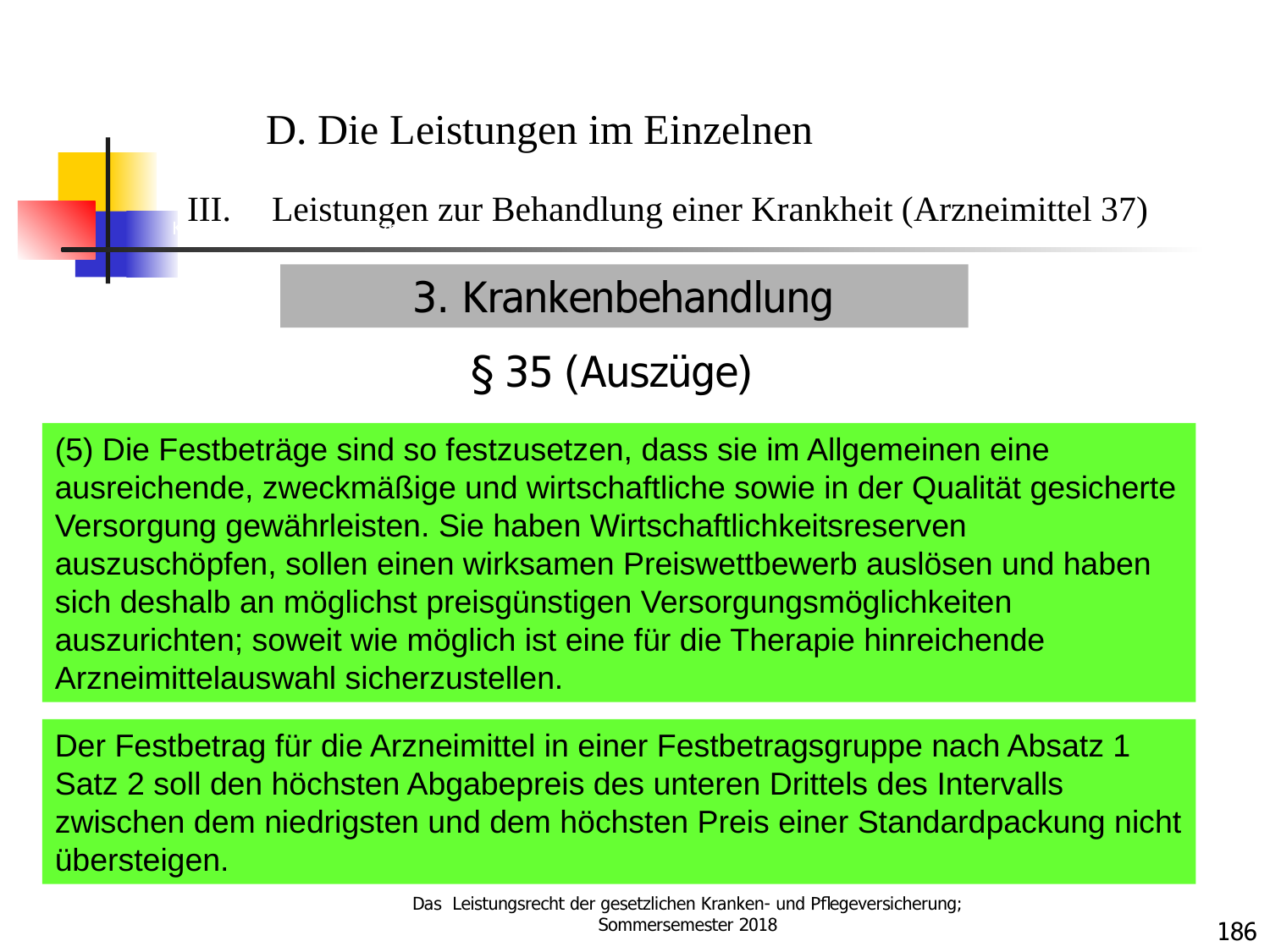

Krankenbehandlung 37 (Arzneimittel)
D. Die Leistungen im Einzelnen

Leistungen zur Behandlung einer Krankheit (Arzneimittel 37)
3. Krankenbehandlung
§ 35 (Auszüge)
(5) Die Festbeträge sind so festzusetzen, dass sie im Allgemeinen eine ausreichende, zweckmäßige und wirtschaftliche sowie in der Qualität gesicherte Versorgung gewährleisten. Sie haben Wirtschaftlichkeitsreserven auszuschöpfen, sollen einen wirksamen Preiswettbewerb auslösen und haben sich deshalb an möglichst preisgünstigen Versorgungsmöglichkeiten auszurichten; soweit wie möglich ist eine für die Therapie hinreichende Arzneimittelauswahl sicherzustellen.
Krankheit
Der Festbetrag für die Arzneimittel in einer Festbetragsgruppe nach Absatz 1 Satz 2 soll den höchsten Abgabepreis des unteren Drittels des Intervalls zwischen dem niedrigsten und dem höchsten Preis einer Standardpackung nicht übersteigen.
Das  Leistungsrecht der gesetzlichen Kranken- und Pflegeversicherung; Sommersemester 2018
186